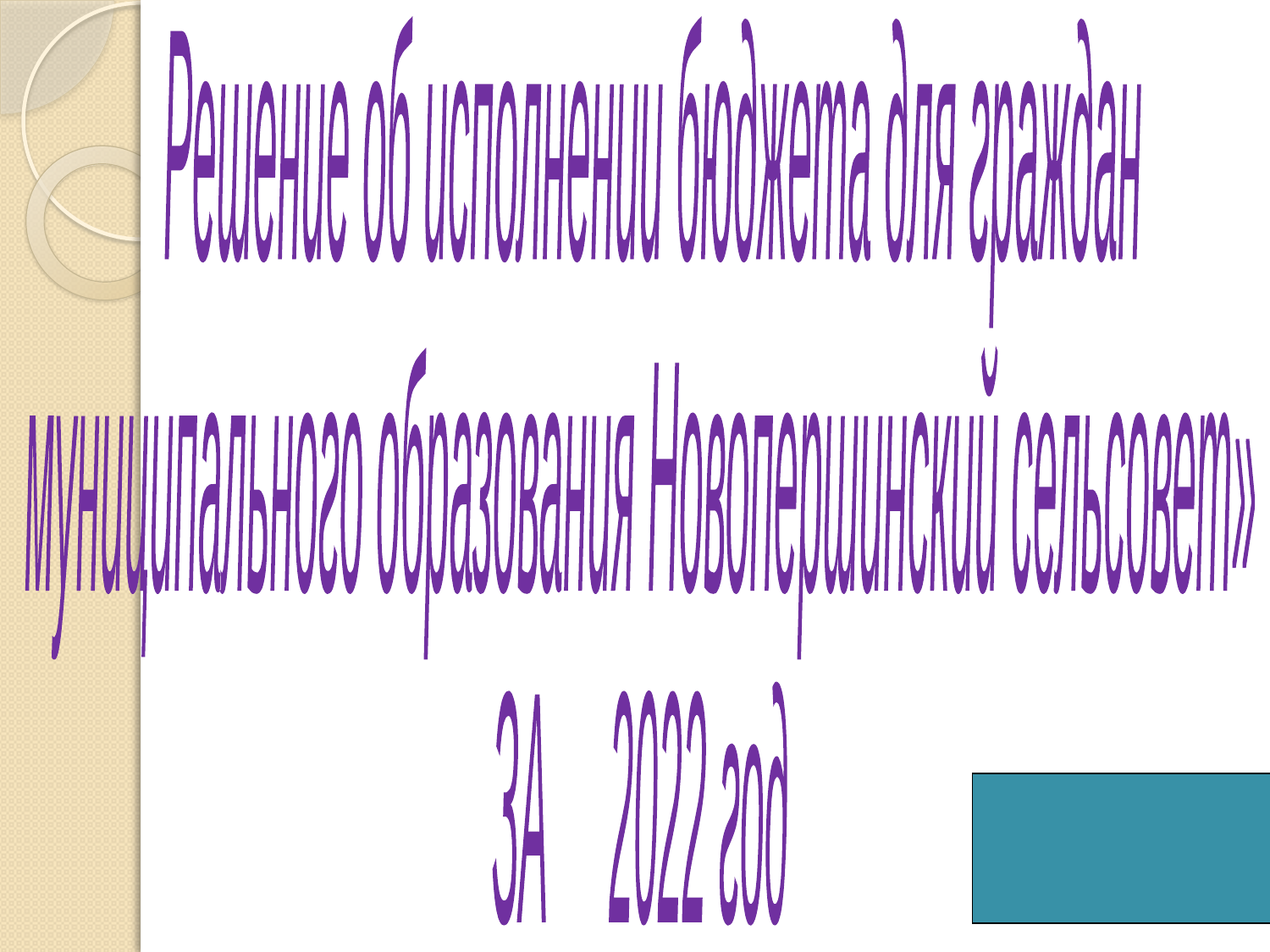

Решение об исполнении бюджета для граждан
муниципального образования Новопершинский сельсовет»
ЗА     2022 год